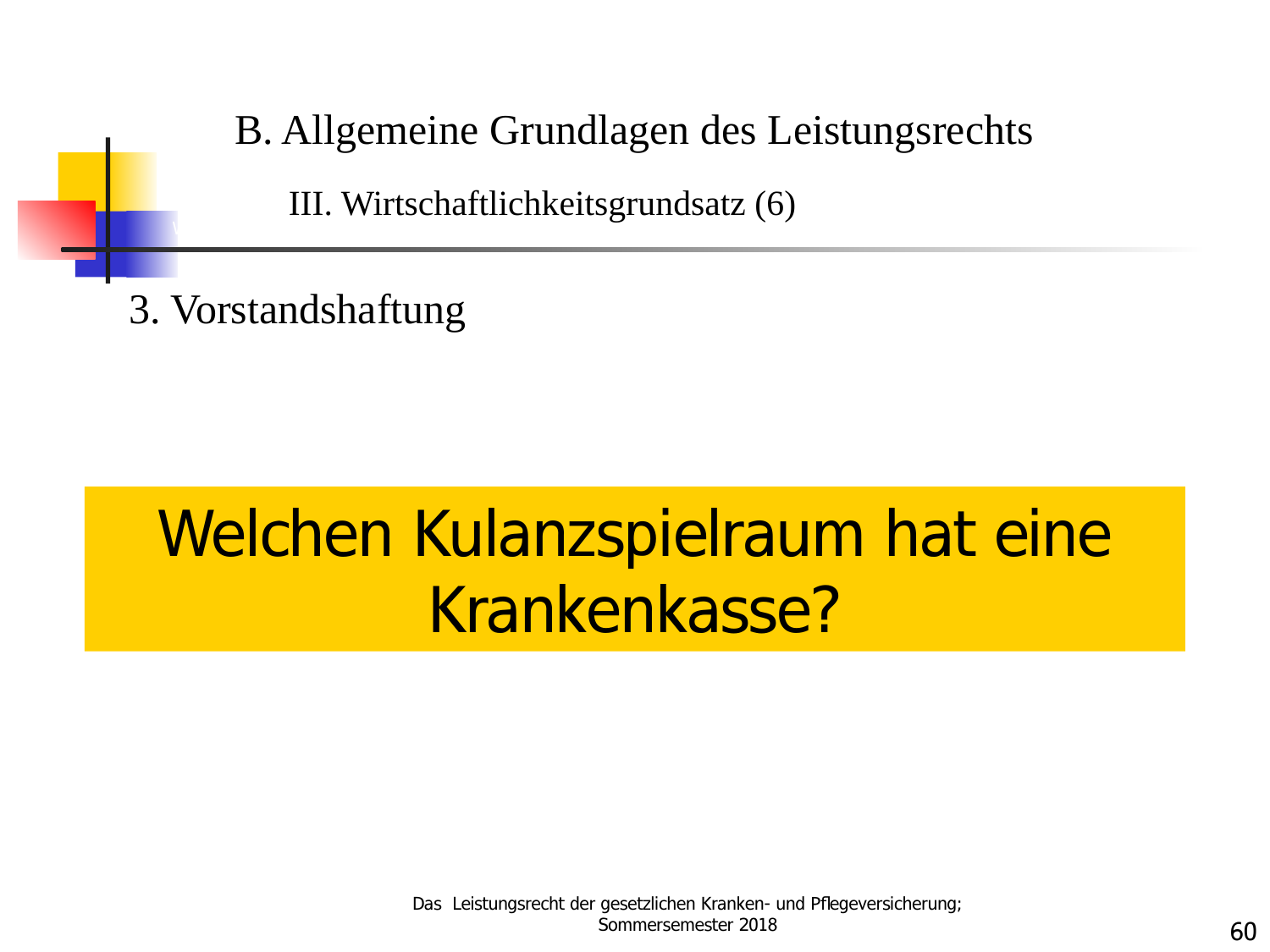

Wirtschaftlichkeitsgrundsatz 6
B. Allgemeine Grundlagen des Leistungsrechts
	III. Wirtschaftlichkeitsgrundsatz (6)
3. Vorstandshaftung
Welchen Kulanzspielraum hat eine Krankenkasse?
Das  Leistungsrecht der gesetzlichen Kranken- und Pflegeversicherung; Sommersemester 2018
60